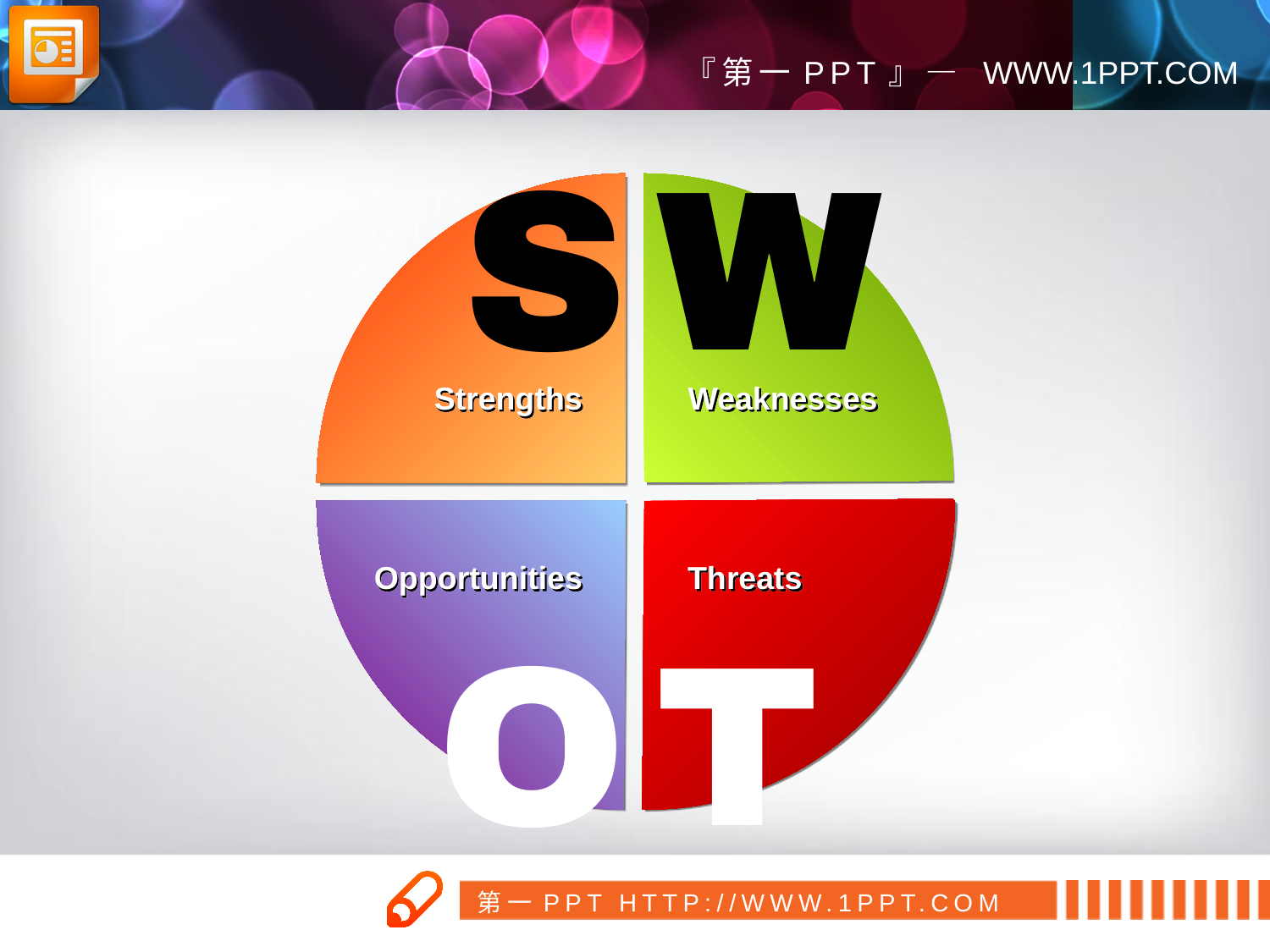

S
W

Strengths
Weaknesses

Opportunities
Threats
O
T